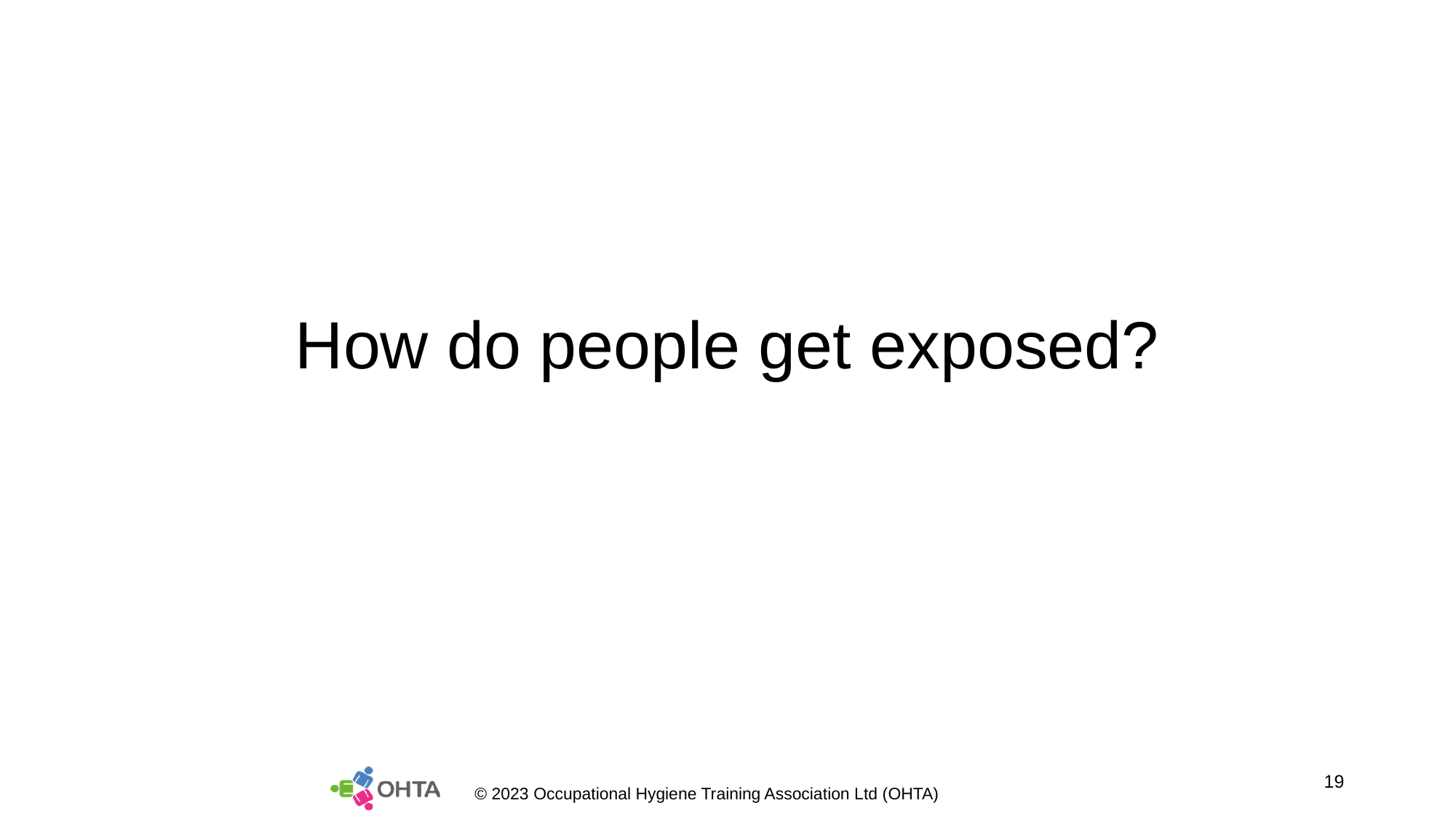

# How do people get exposed?

19